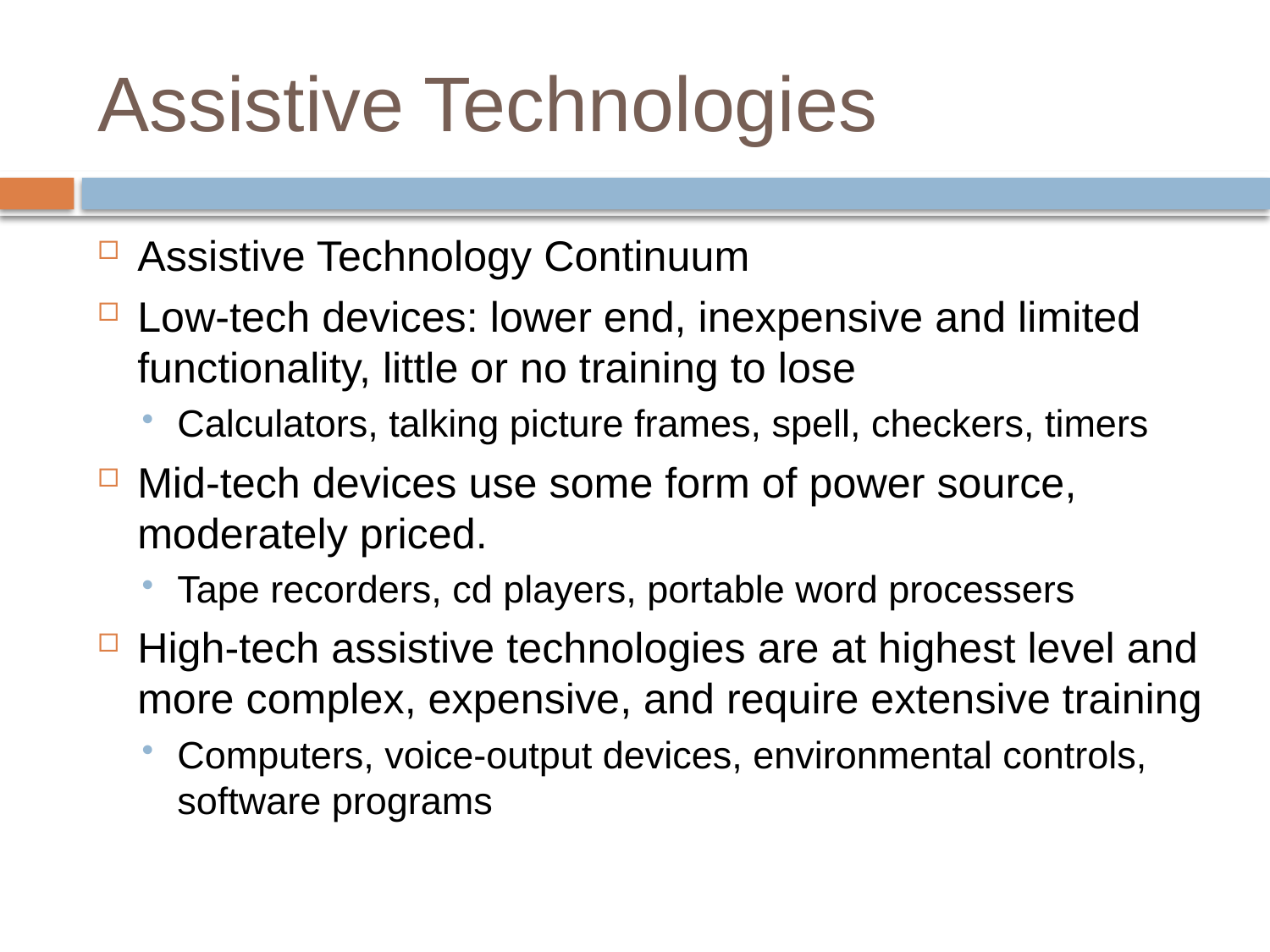

# Assistive Technologies
Assistive Technology Continuum
Low-tech devices: lower end, inexpensive and limited functionality, little or no training to lose
Calculators, talking picture frames, spell, checkers, timers
Mid-tech devices use some form of power source, moderately priced.
Tape recorders, cd players, portable word processers
High-tech assistive technologies are at highest level and more complex, expensive, and require extensive training
Computers, voice-output devices, environmental controls, software programs